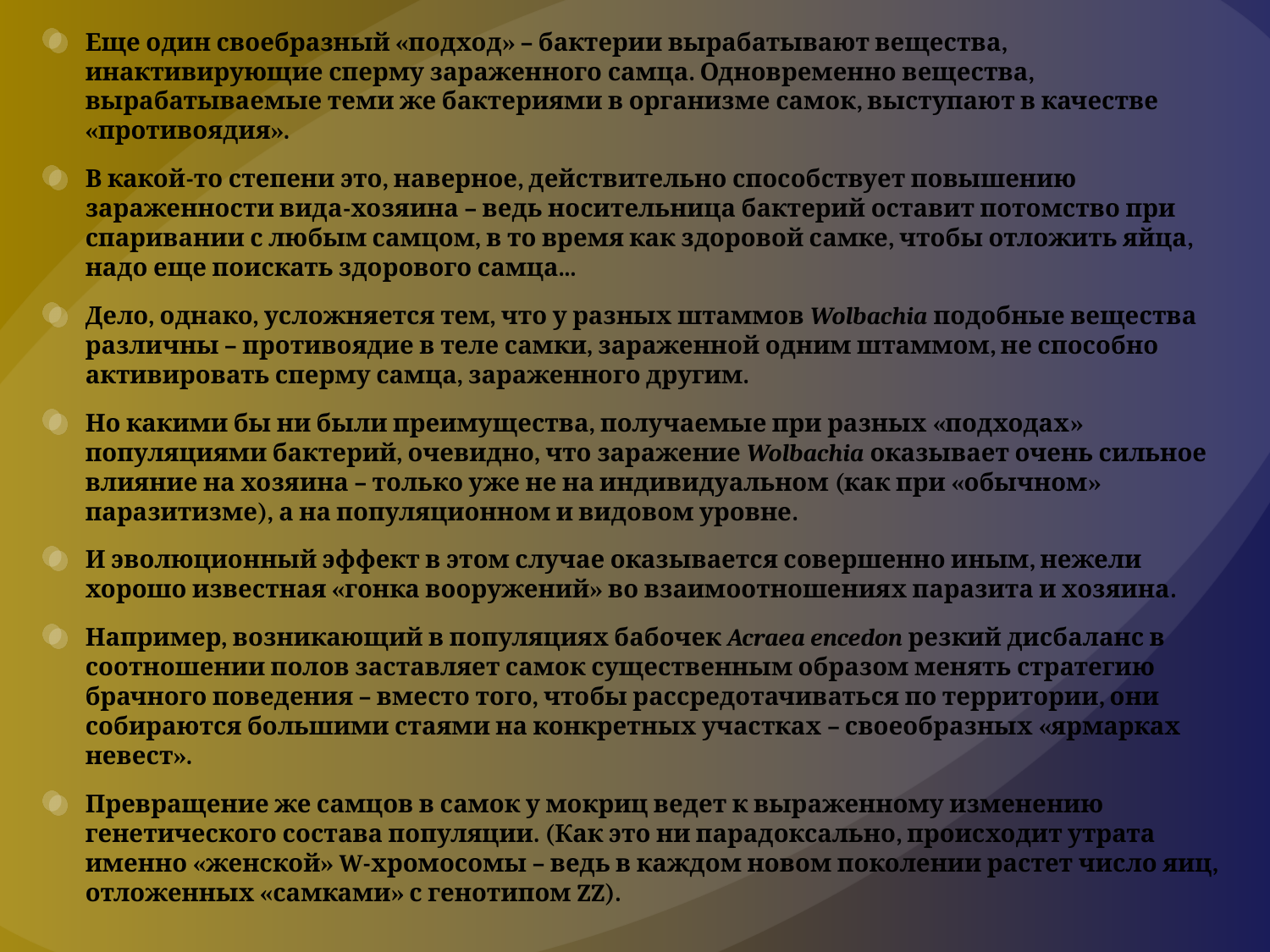

Еще один своебразный «подход» – бактерии вырабатывают вещества, инактивирующие сперму зараженного самца. Одновременно вещества, вырабатываемые теми же бактериями в организме самок, выступают в качестве «противоядия».
В какой-то степени это, наверное, действительно способствует повышению зараженности вида-хозяина – ведь носительница бактерий оставит потомство при спаривании с любым самцом, в то время как здоровой самке, чтобы отложить яйца, надо еще поискать здорового самца...
Дело, однако, усложняется тем, что у разных штаммов Wolbachia подобные вещества различны – противоядие в теле самки, зараженной одним штаммом, не способно активировать сперму самца, зараженного другим.
Но какими бы ни были преимущества, получаемые при разных «подходах» популяциями бактерий, очевидно, что заражение Wolbachia оказывает очень сильное влияние на хозяина – только уже не на индивидуальном (как при «обычном» паразитизме), а на популяционном и видовом уровне.
И эволюционный эффект в этом случае оказывается совершенно иным, нежели хорошо известная «гонка вооружений» во взаимоотношениях паразита и хозяина.
Например, возникающий в популяциях бабочек Acraea encedon резкий дисбаланс в соотношении полов заставляет самок существенным образом менять стратегию брачного поведения – вместо того, чтобы рассредотачиваться по территории, они собираются большими стаями на конкретных участках – своеобразных «ярмарках невест».
Превращение же самцов в самок у мокриц ведет к выраженному изменению генетического состава популяции. (Как это ни парадоксально, происходит утрата именно «женской» W-хромосомы – ведь в каждом новом поколении растет число яиц, отложенных «самками» с генотипом ZZ).